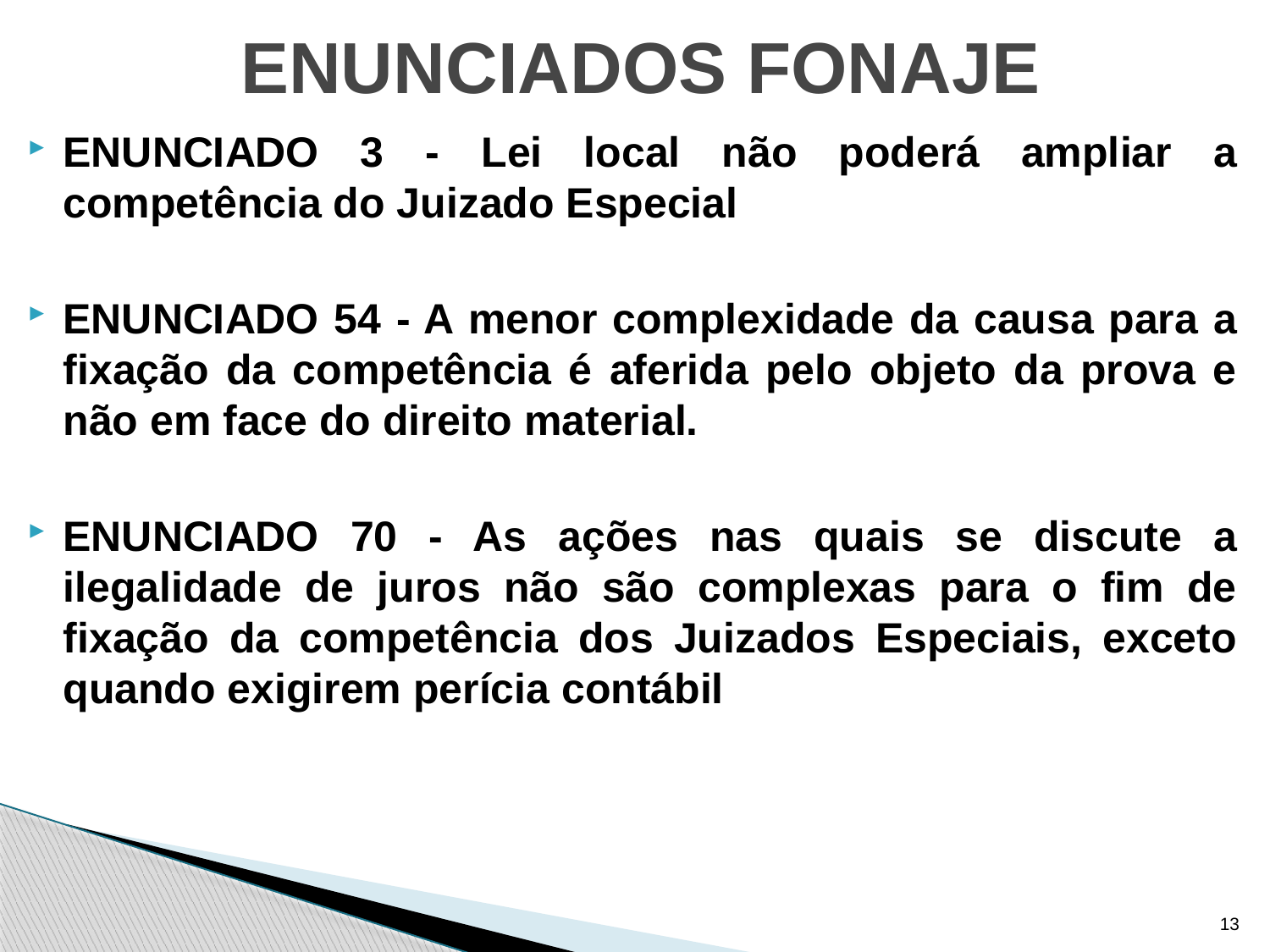

# ENUNCIADOS FONAJE
ENUNCIADO 3 - Lei local não poderá ampliar a competência do Juizado Especial

ENUNCIADO 54 - A menor complexidade da causa para a fixação da competência é aferida pelo objeto da prova e não em face do direito material.

ENUNCIADO 70 - As ações nas quais se discute a ilegalidade de juros não são complexas para o fim de fixação da competência dos Juizados Especiais, exceto quando exigirem perícia contábil

13